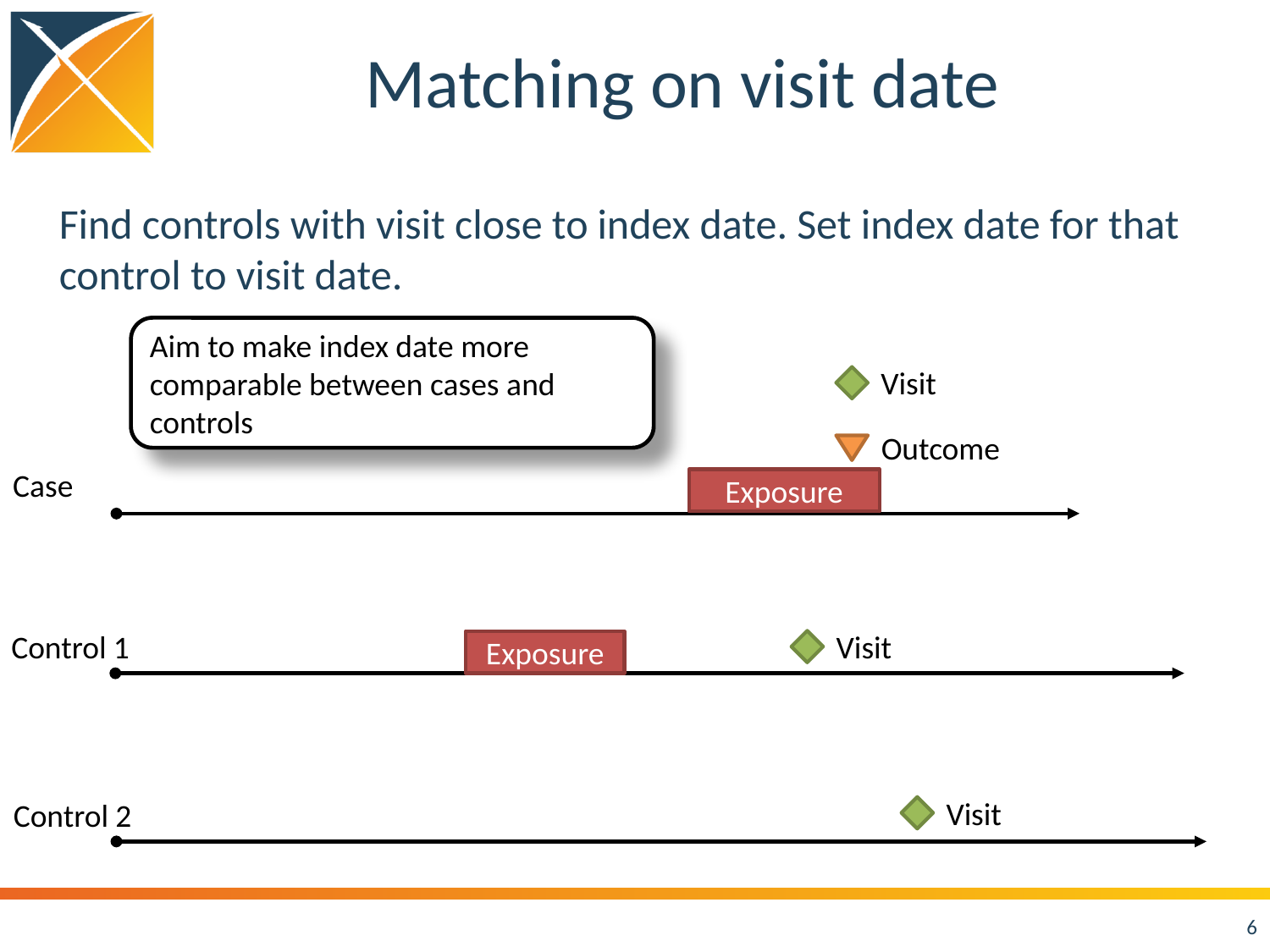

# Matching on visit date
Find controls with visit close to index date. Set index date for that control to visit date.
Aim to make index date more comparable between cases and controls
Visit

Outcome

Case
Exposure
Control 1
Visit

Exposure
Visit
Control 2

6